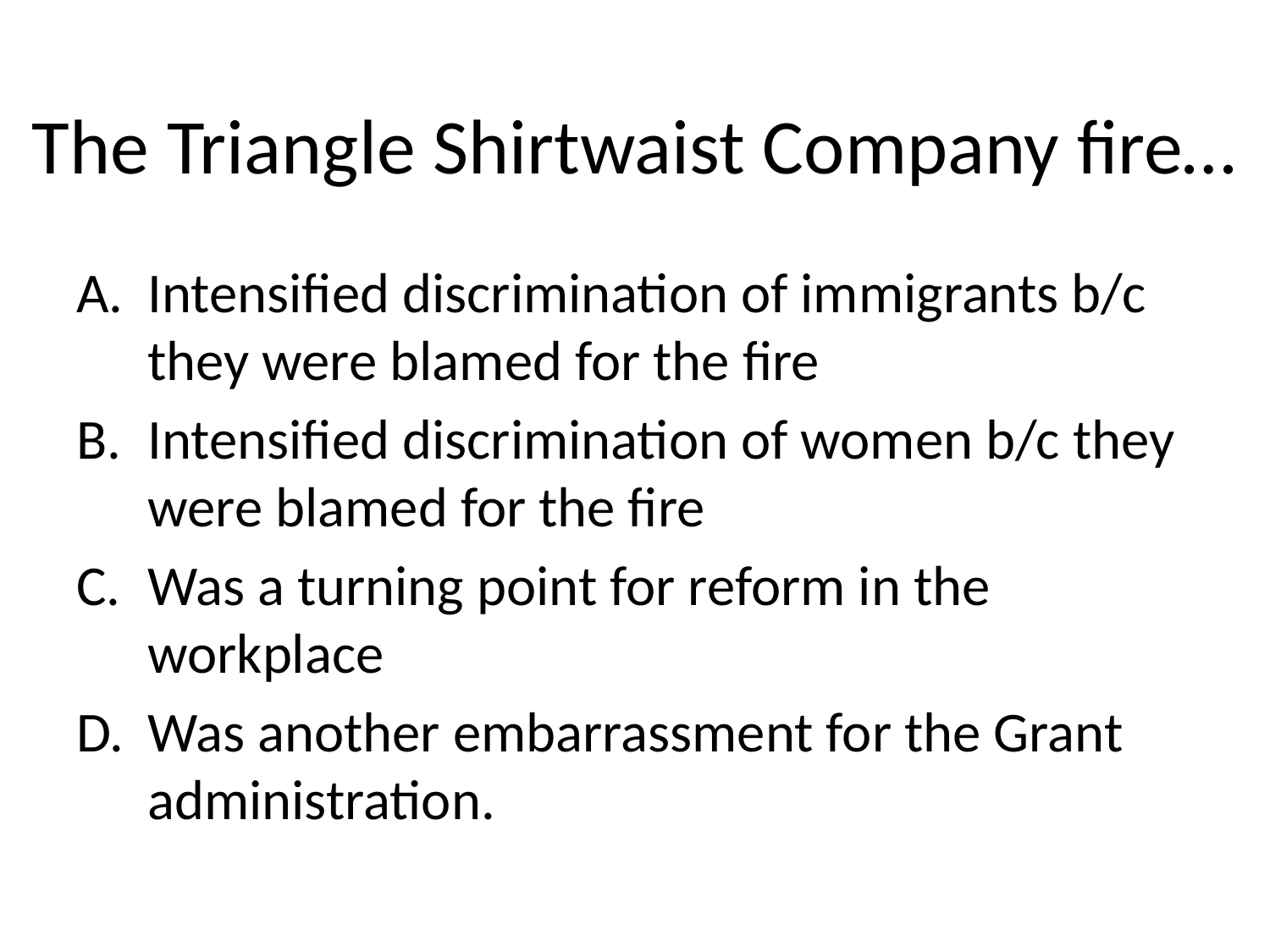

# The Triangle Shirtwaist Company fire…
Intensified discrimination of immigrants b/c they were blamed for the fire
Intensified discrimination of women b/c they were blamed for the fire
Was a turning point for reform in the workplace
Was another embarrassment for the Grant administration.